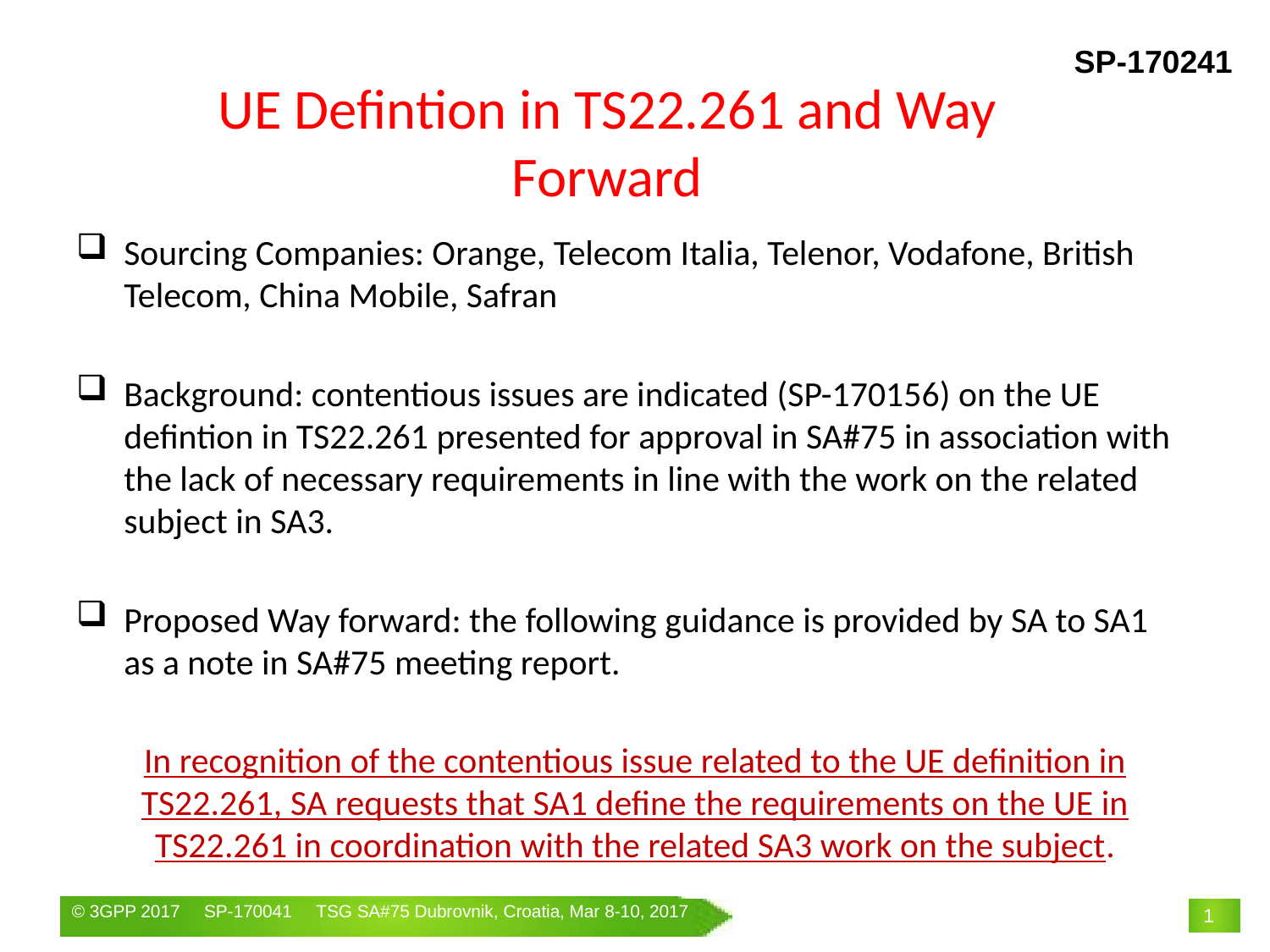

SP-170241
# UE Defintion in TS22.261 and Way Forward
Sourcing Companies: Orange, Telecom Italia, Telenor, Vodafone, British Telecom, China Mobile, Safran

Background: contentious issues are indicated (SP-170156) on the UE defintion in TS22.261 presented for approval in SA#75 in association with the lack of necessary requirements in line with the work on the related subject in SA3.

Proposed Way forward: the following guidance is provided by SA to SA1  as a note in SA#75 meeting report.

In recognition of the contentious issue related to the UE definition in TS22.261, SA requests that SA1 define the requirements on the UE in TS22.261 in coordination with the related SA3 work on the subject.